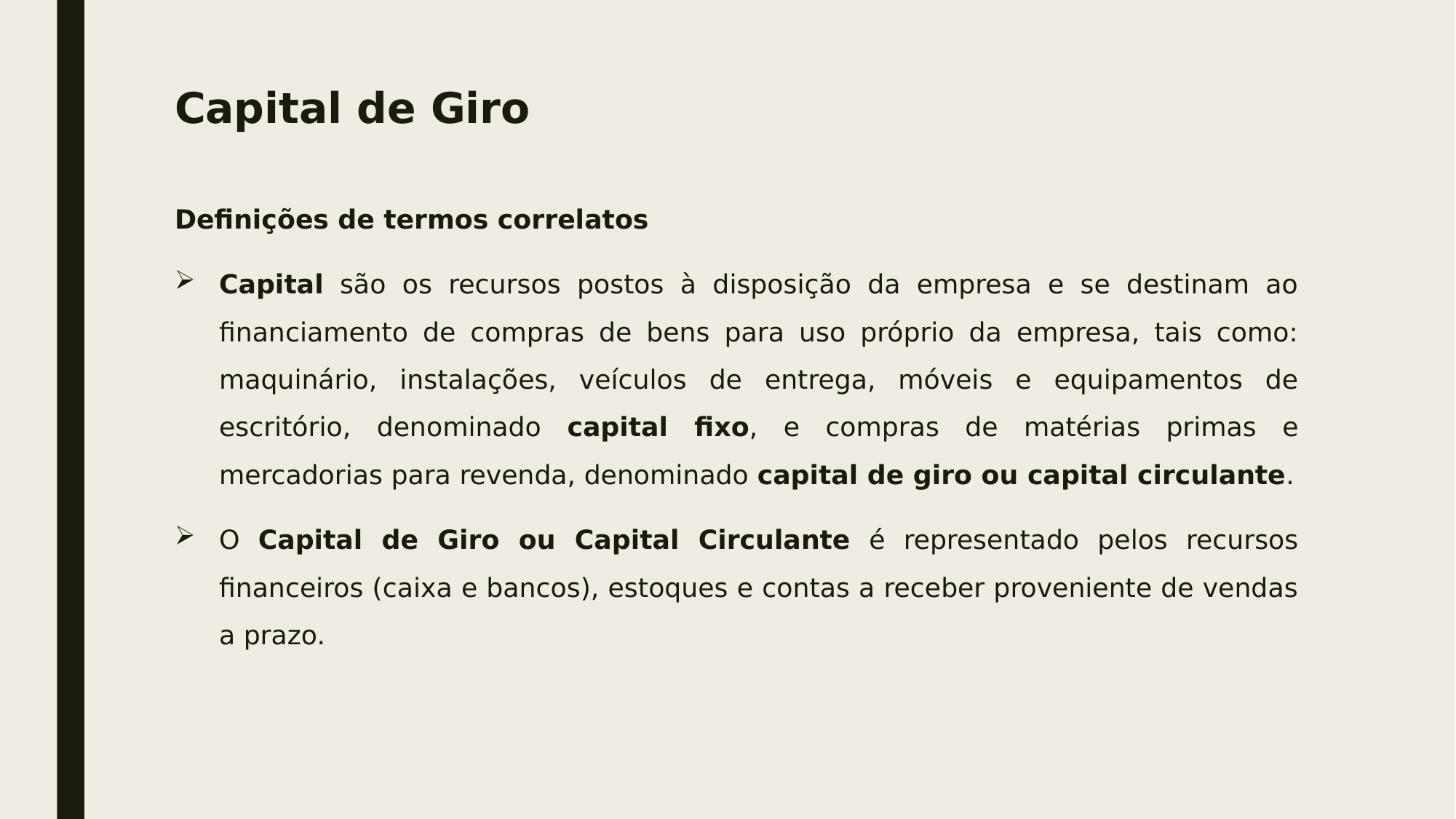

# Capital de Giro
Definições de termos correlatos
Capital são os recursos postos à disposição da empresa e se destinam ao financiamento de compras de bens para uso próprio da empresa, tais como: maquinário, instalações, veículos de entrega, móveis e equipamentos de escritório, denominado capital fixo, e compras de matérias primas e mercadorias para revenda, denominado capital de giro ou capital circulante.
O Capital de Giro ou Capital Circulante é representado pelos recursos financeiros (caixa e bancos), estoques e contas a receber proveniente de vendas a prazo.